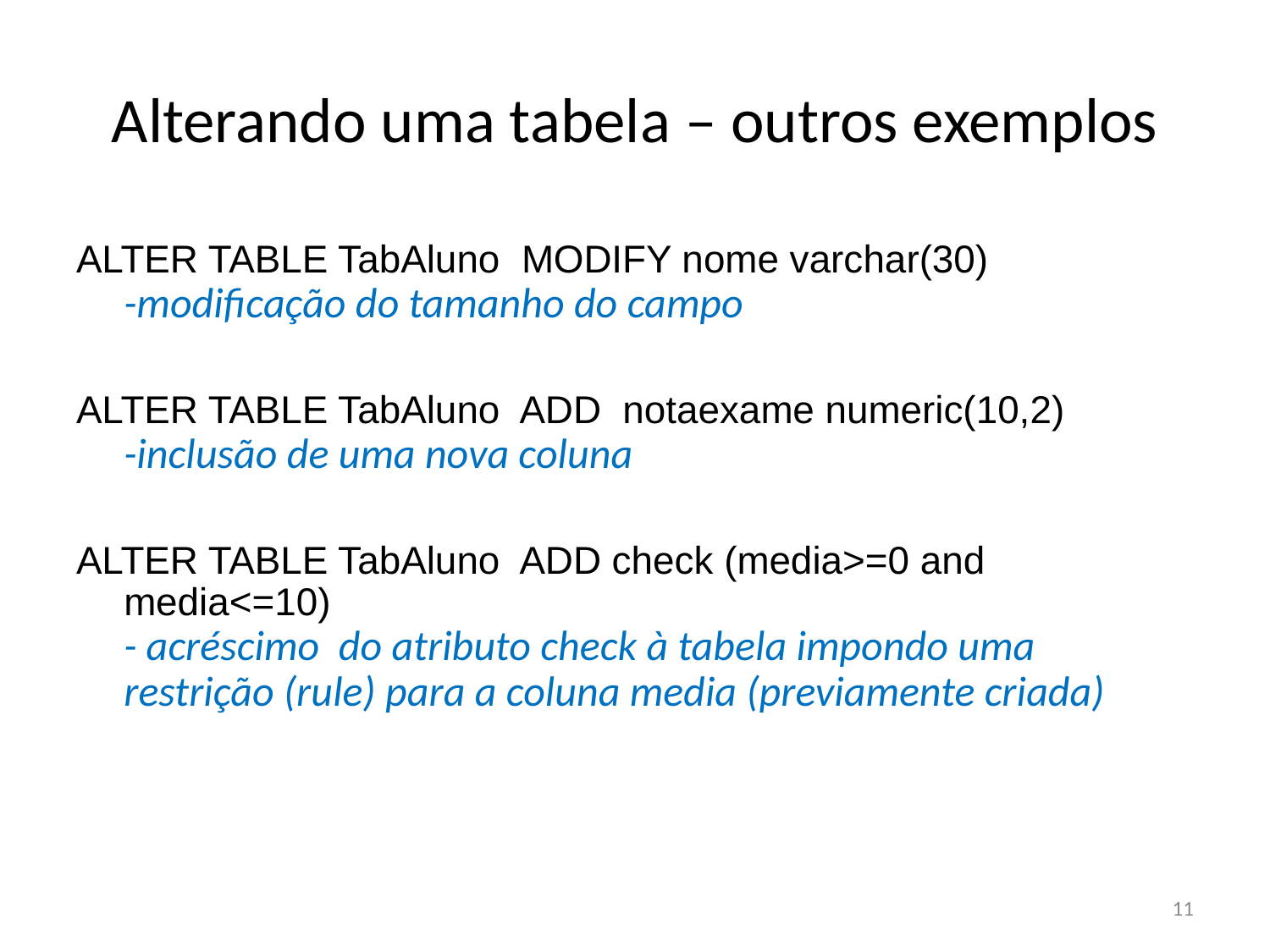

# Alterando uma tabela – outros exemplos

ALTER TABLE TabAluno  MODIFY nome varchar(30)
-modificação do tamanho do campo

ALTER TABLE TabAluno  ADD  notaexame numeric(10,2)
-inclusão de uma nova coluna

ALTER TABLE TabAluno  ADD check (media>=0 and media<=10)
- acréscimo  do atributo check à tabela impondo uma restrição (rule) para a coluna media (previamente criada)

11